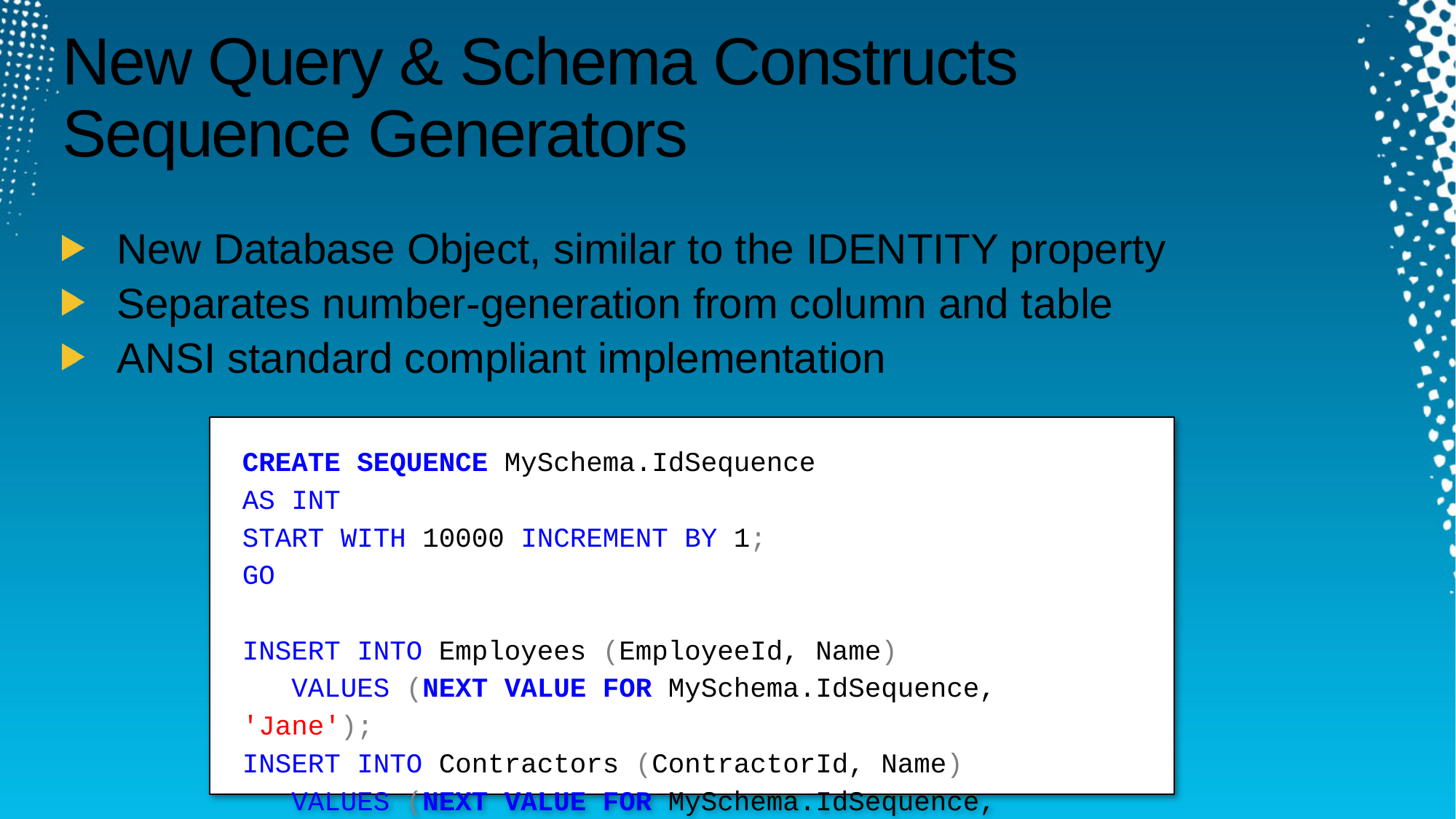

# New Query & Schema Constructs Sequence Generators
New Database Object, similar to the IDENTITY property
Separates number-generation from column and table
ANSI standard compliant implementation
CREATE SEQUENCE MySchema.IdSequence
AS INT
START WITH 10000 INCREMENT BY 1;
GO
INSERT INTO Employees (EmployeeId, Name)
   VALUES (NEXT VALUE FOR MySchema.IdSequence, 'Jane');
INSERT INTO Contractors (ContractorId, Name)
   VALUES (NEXT VALUE FOR MySchema.IdSequence, 'John');